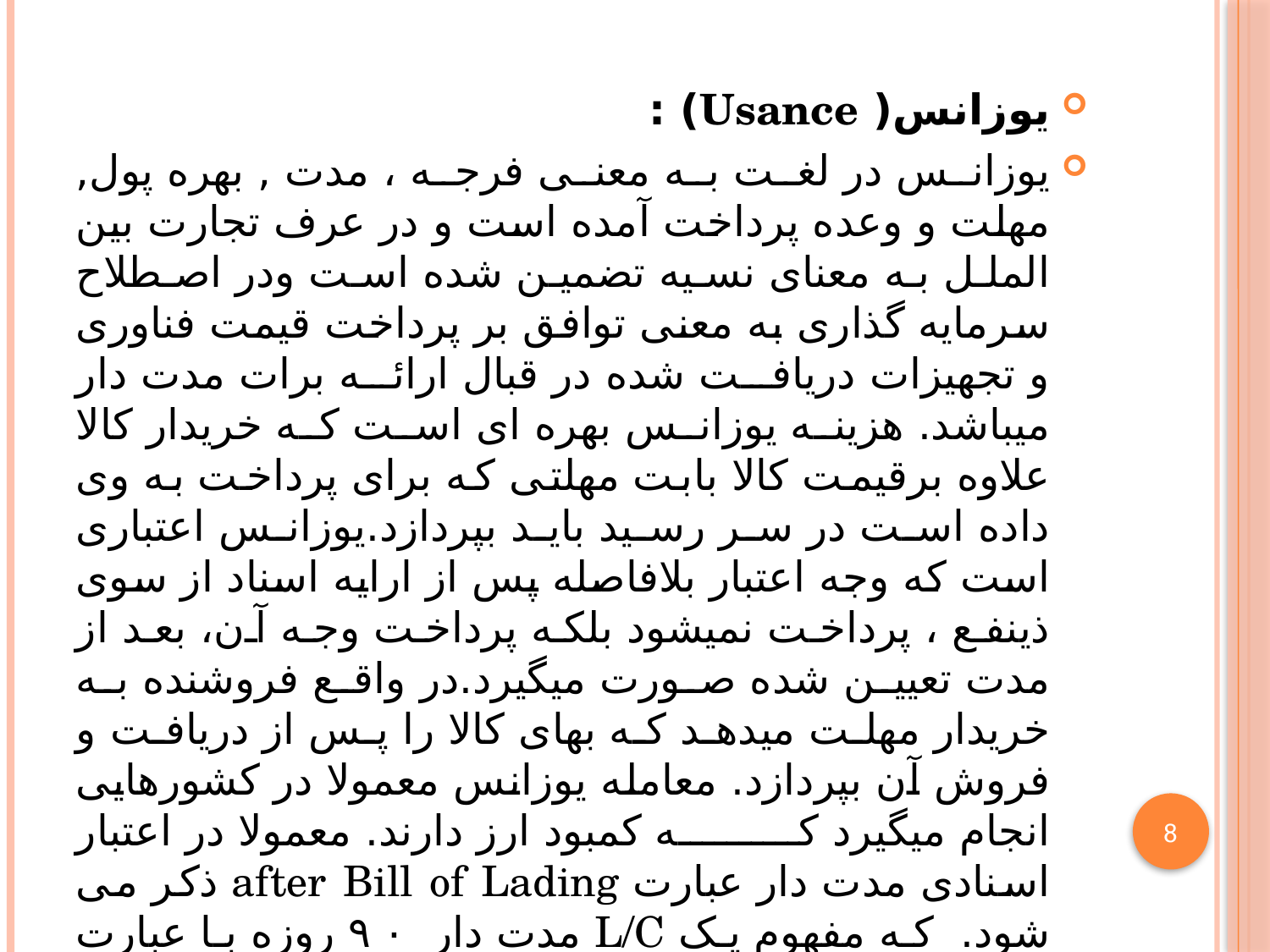

یوزانس( Usance) :
یوزانس در لغت به معنی فرجه ، مدت , بهره پول, مهلت و وعده پرداخت آمده است و در عرف تجارت بین الملل به معنای نسیه تضمین شده است ودر اصطلاح سرمایه گذاری به معنی توافق بر پرداخت قیمت فناوری و تجهیزات دریافت شده در قبال ارائه برات مدت دار میباشد. هزینه یوزانس بهره ای است که خریدار کالا علاوه برقیمت کالا بابت مهلتی که برای پرداخت به وی داده است در سر رسید باید بپردازد.يوزانس اعتباری است که وجه اعتبار بلافاصله پس از ارايه اسناد از سوی ذينفع ، پرداخت نميشود بلکه پرداخت وجه آن، بعد از مدت تعيين شده صورت ميگيرد.در واقع فروشنده به خريدار مهلت ميدهد که بهای کالا را پس از دريافت و فروش آن بپردازد. معامله يوزانس معمولا در کشورهايی انجام ميگيرد که کمبود ارز دارند. معمولا در اعتبار اسنادی مدت دار عبارت after Bill of Lading ذکر می شود. كه مفهوم یک L/C مدت دار ۹۰ روزه با عبارت فوق این است که زمان شروع این ۹۰ روز همان زمان صدور بارنامه (B/L) می باشد. البته شرایط دیگری نیز هست از جمله ، زمان صدور برگ سبز گمرکی و ... . دراعتبار اسنادی یوزانس,بهره, متعلق به سازنده(فروشنده) کالا میباشد.
8